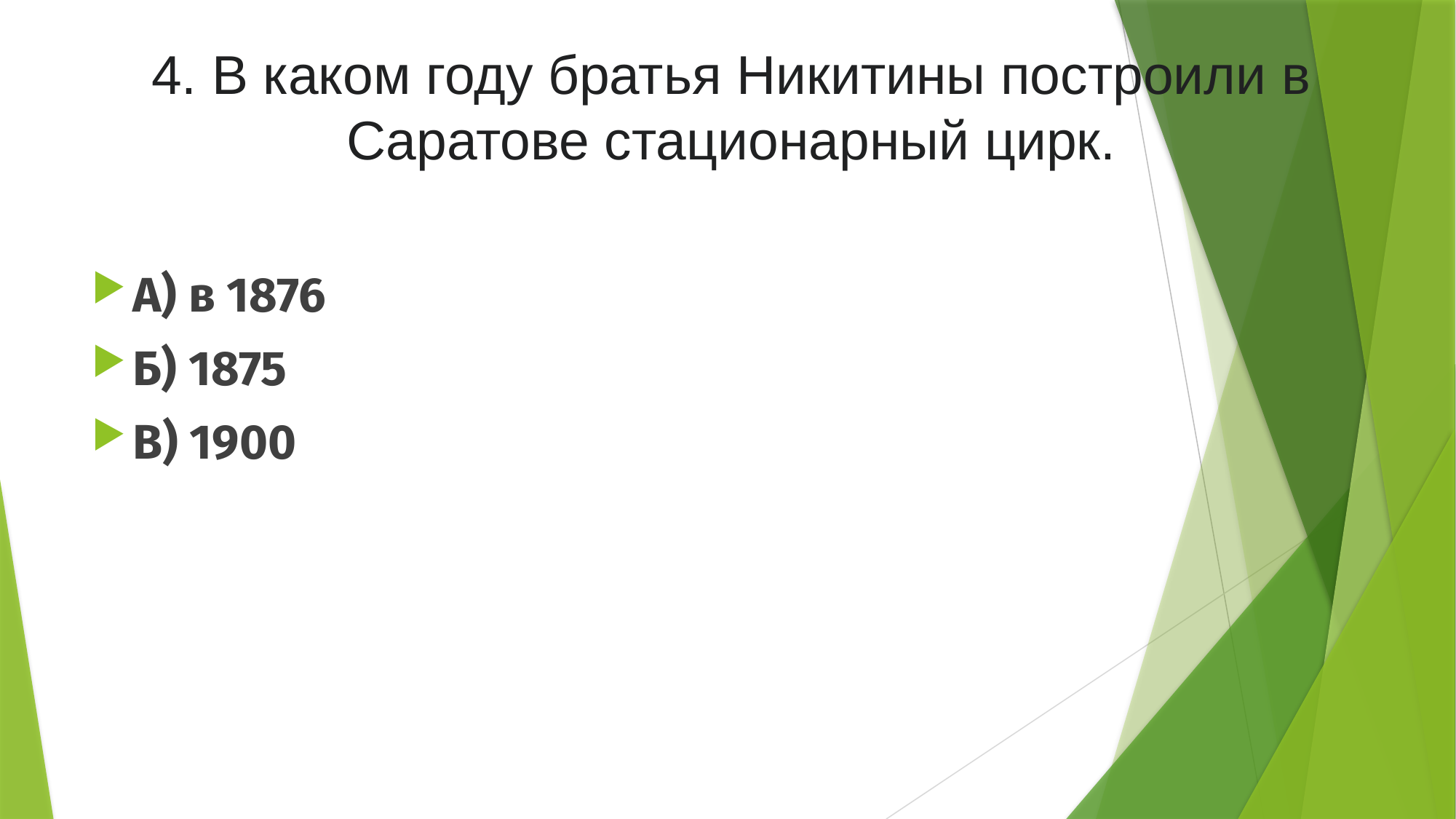

# 4. В каком году братья Никитины построили в Саратове стационарный цирк.
А) в 1876
Б) 1875
В) 1900